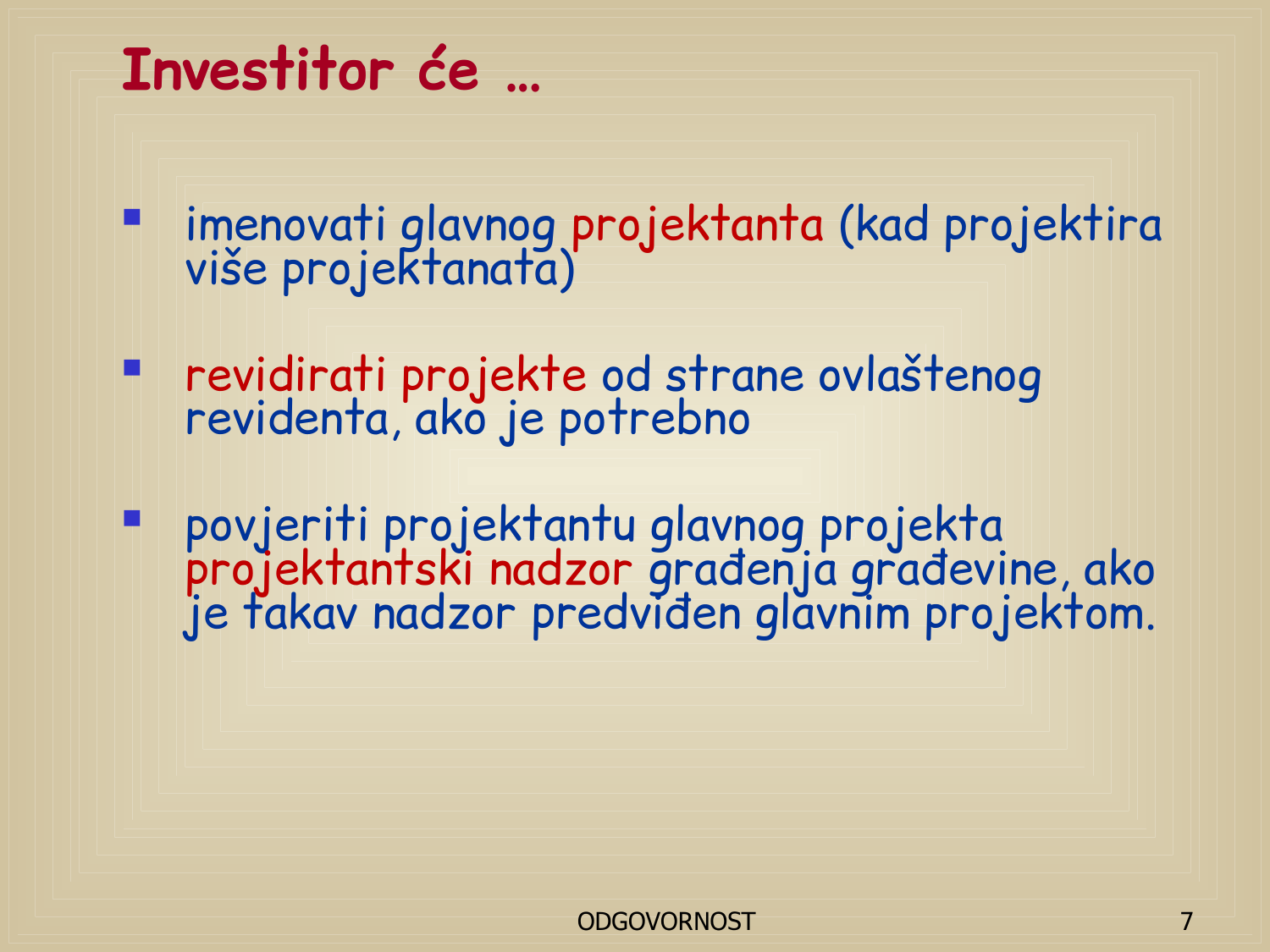

# Investitor će …
imenovati glavnog projektanta (kad projektira više projektanata)

revidirati projekte od strane ovlaštenog revidenta, ako je potrebno

povjeriti projektantu glavnog projekta projektantski nadzor građenja građevine, ako je takav nadzor predviđen glavnim projektom.

ODGOVORNOST
7